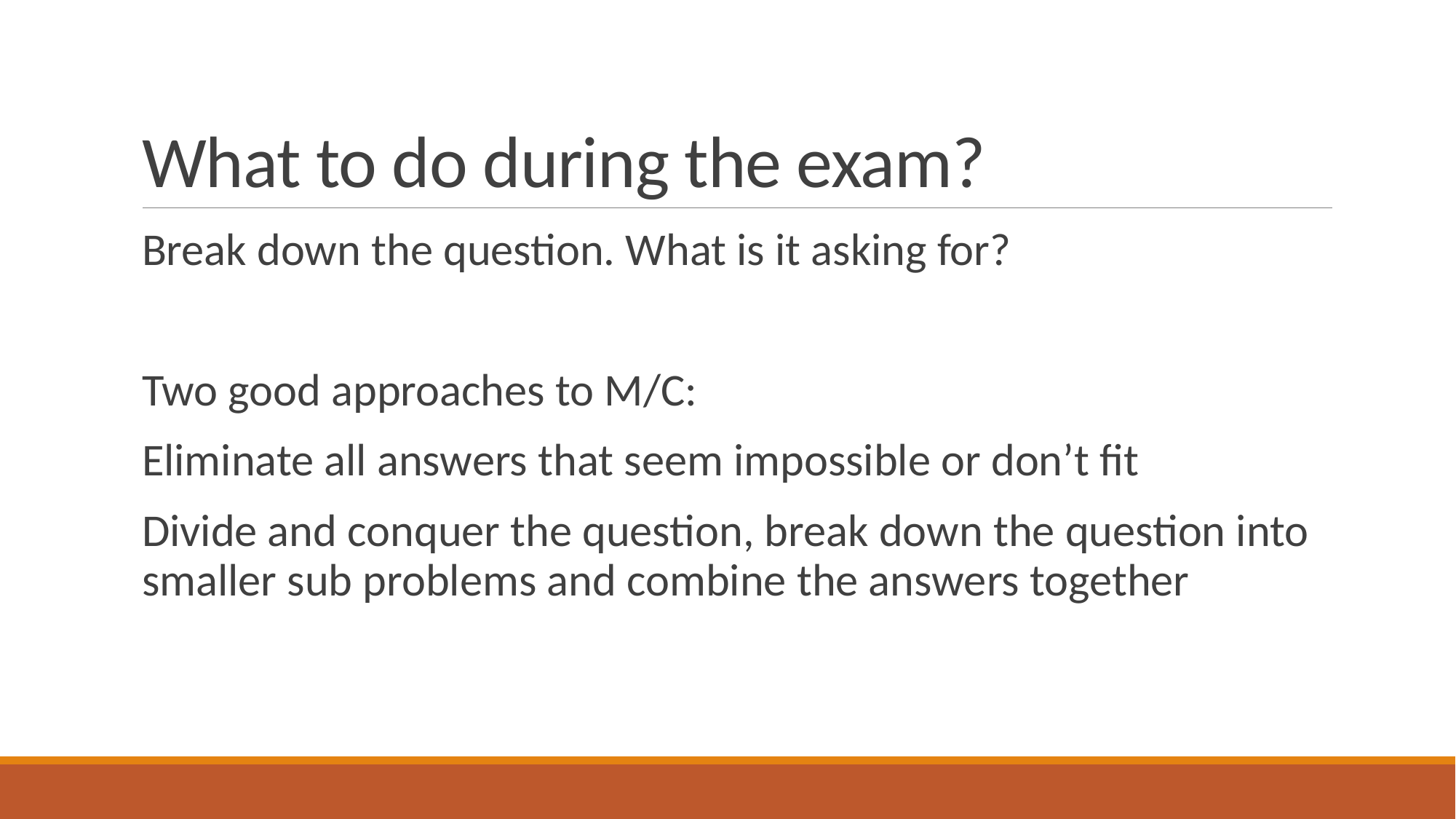

# What to do during the exam?
Break down the question. What is it asking for?

Two good approaches to M/C:
Eliminate all answers that seem impossible or don’t fit
Divide and conquer the question, break down the question into smaller sub problems and combine the answers together